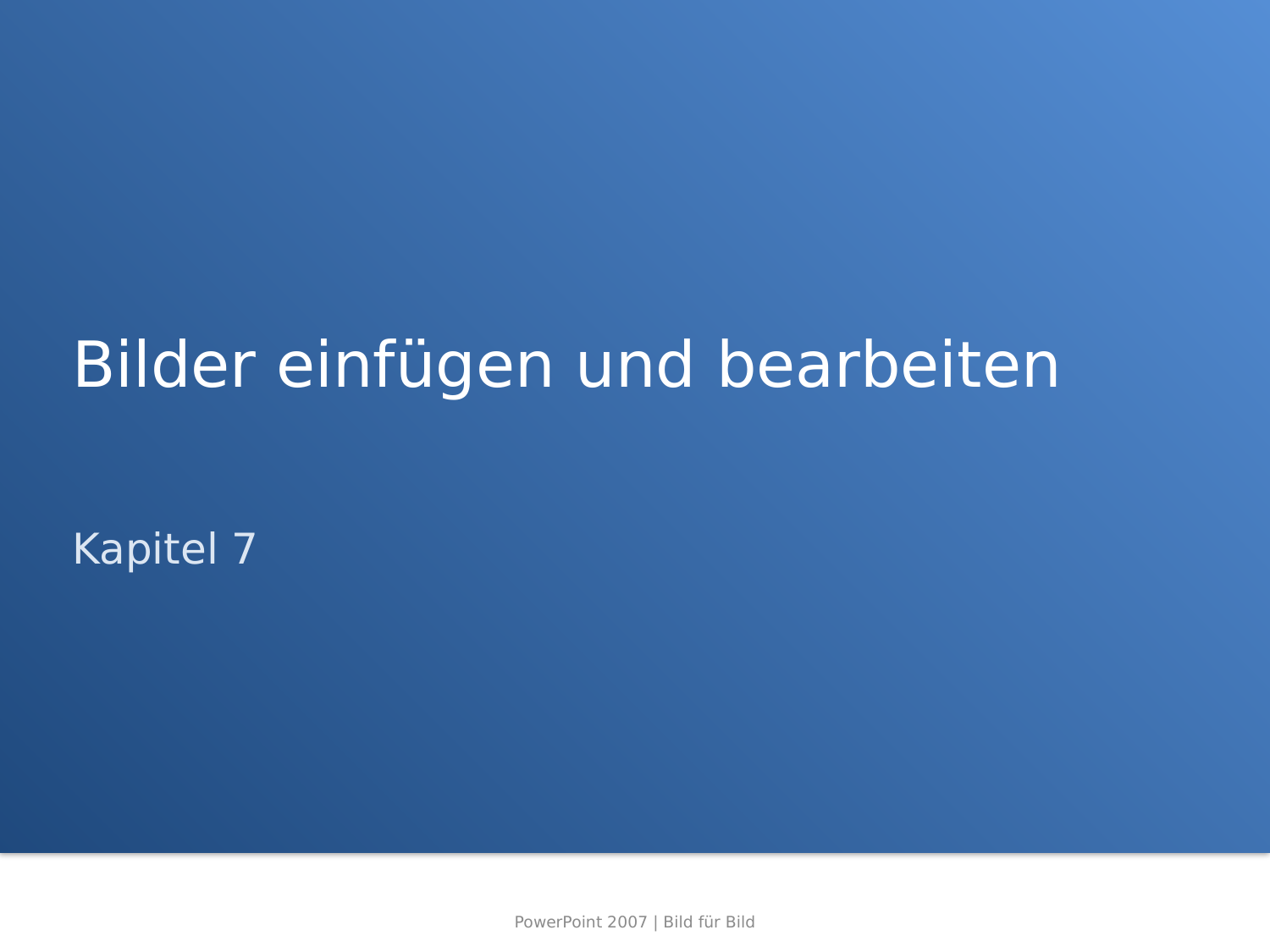

# Bilder einfügen und bearbeiten
Kapitel 7
PowerPoint 2007 | Bild für Bild